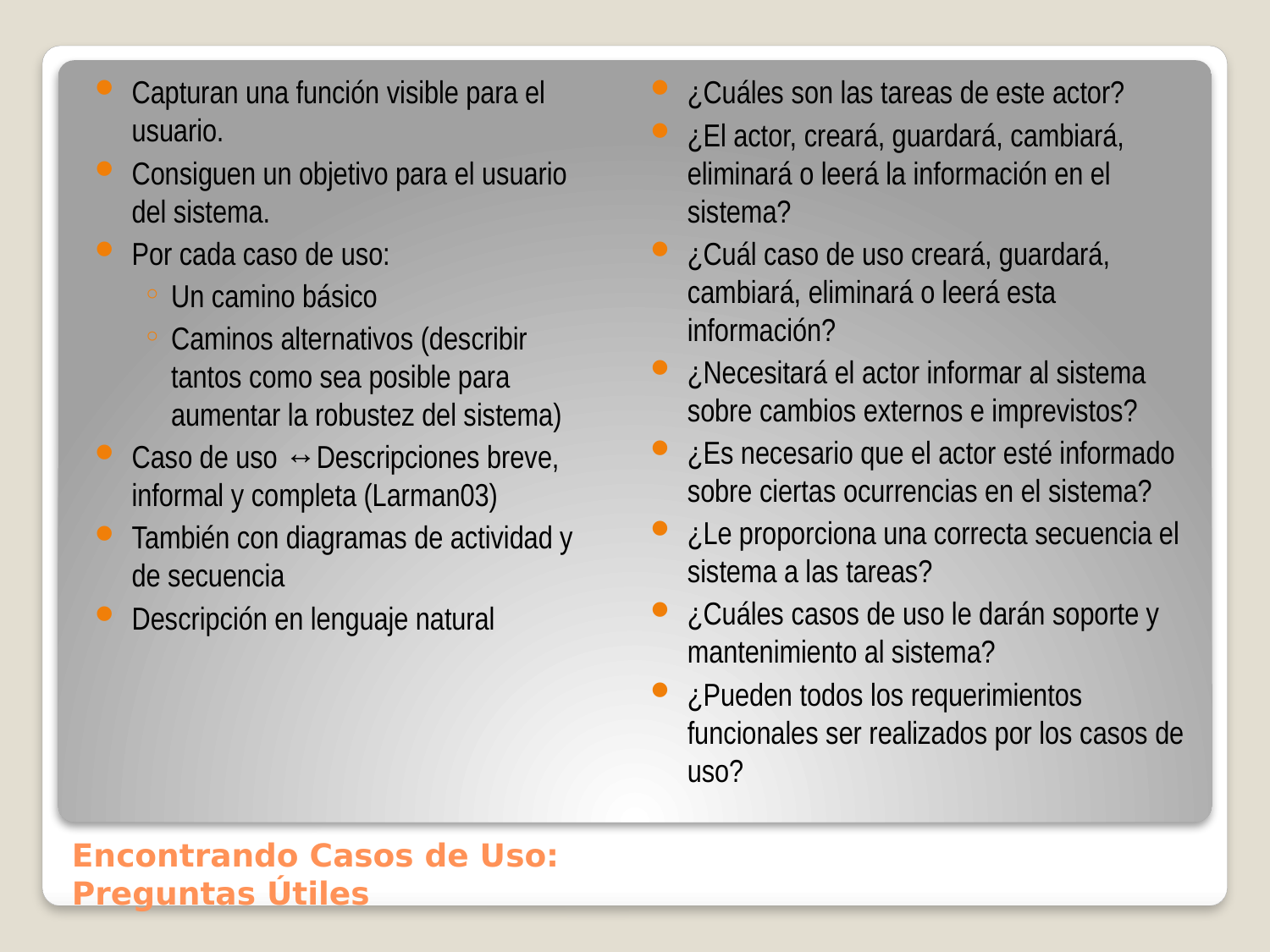

Capturan una función visible para el usuario.
Consiguen un objetivo para el usuario del sistema.
Por cada caso de uso:
Un camino básico
Caminos alternativos (describir tantos como sea posible para aumentar la robustez del sistema)
Caso de uso ↔Descripciones breve, informal y completa (Larman03)
También con diagramas de actividad y de secuencia
Descripción en lenguaje natural
¿Cuáles son las tareas de este actor?
¿El actor, creará, guardará, cambiará, eliminará o leerá la información en el sistema?
¿Cuál caso de uso creará, guardará, cambiará, eliminará o leerá esta información?
¿Necesitará el actor informar al sistema sobre cambios externos e imprevistos?
¿Es necesario que el actor esté informado sobre ciertas ocurrencias en el sistema?
¿Le proporciona una correcta secuencia el sistema a las tareas?
¿Cuáles casos de uso le darán soporte y mantenimiento al sistema?
¿Pueden todos los requerimientos funcionales ser realizados por los casos de uso?

# Encontrando Casos de Uso: Preguntas Útiles